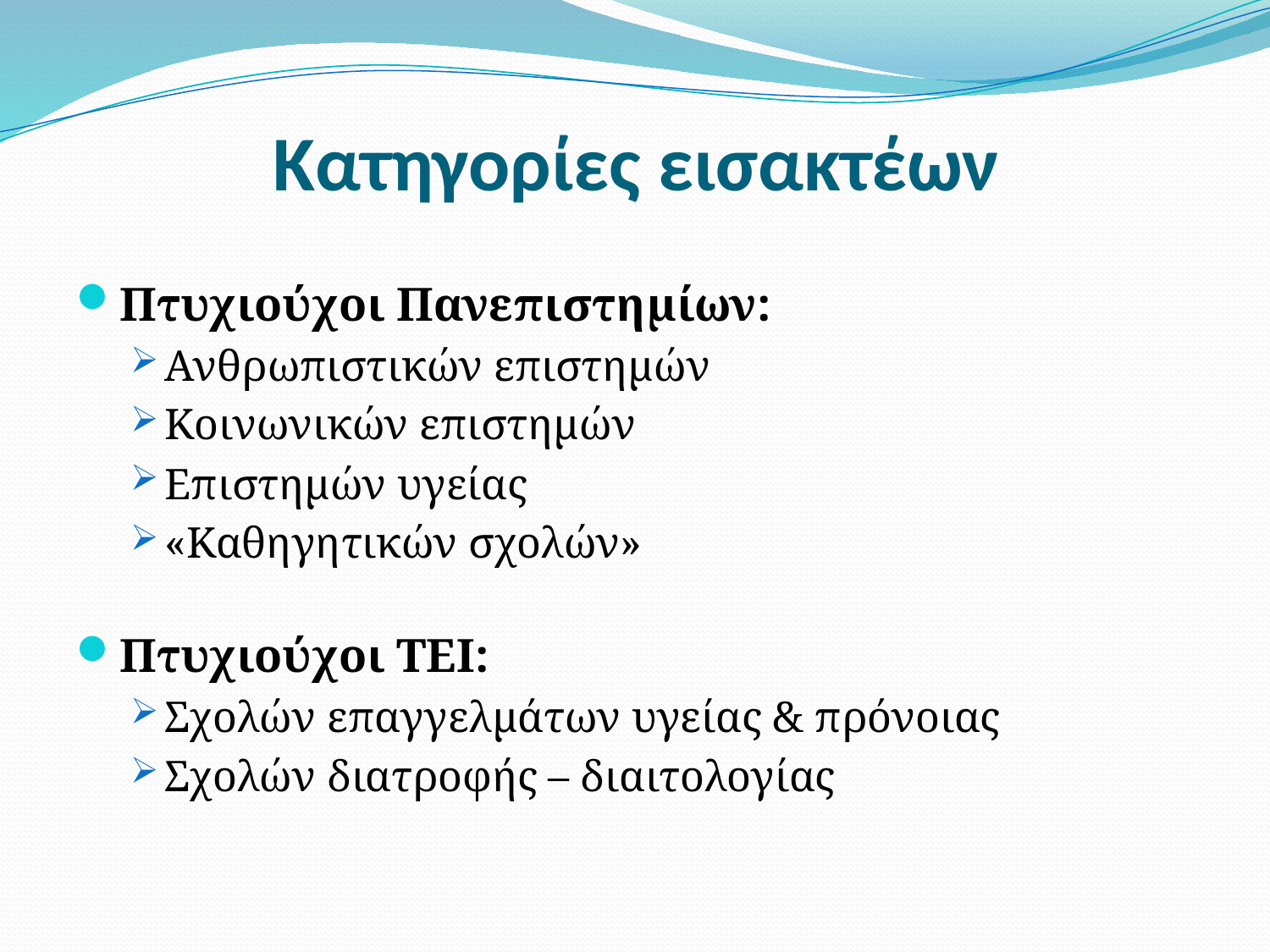

# Κατηγορίες εισακτέων
Πτυχιούχοι Πανεπιστημίων:
Ανθρωπιστικών επιστημών
Κοινωνικών επιστημών
Επιστημών υγείας
«Καθηγητικών σχολών»

Πτυχιούχοι ΤΕΙ:
Σχολών επαγγελμάτων υγείας & πρόνοιας
Σχολών διατροφής – διαιτολογίας